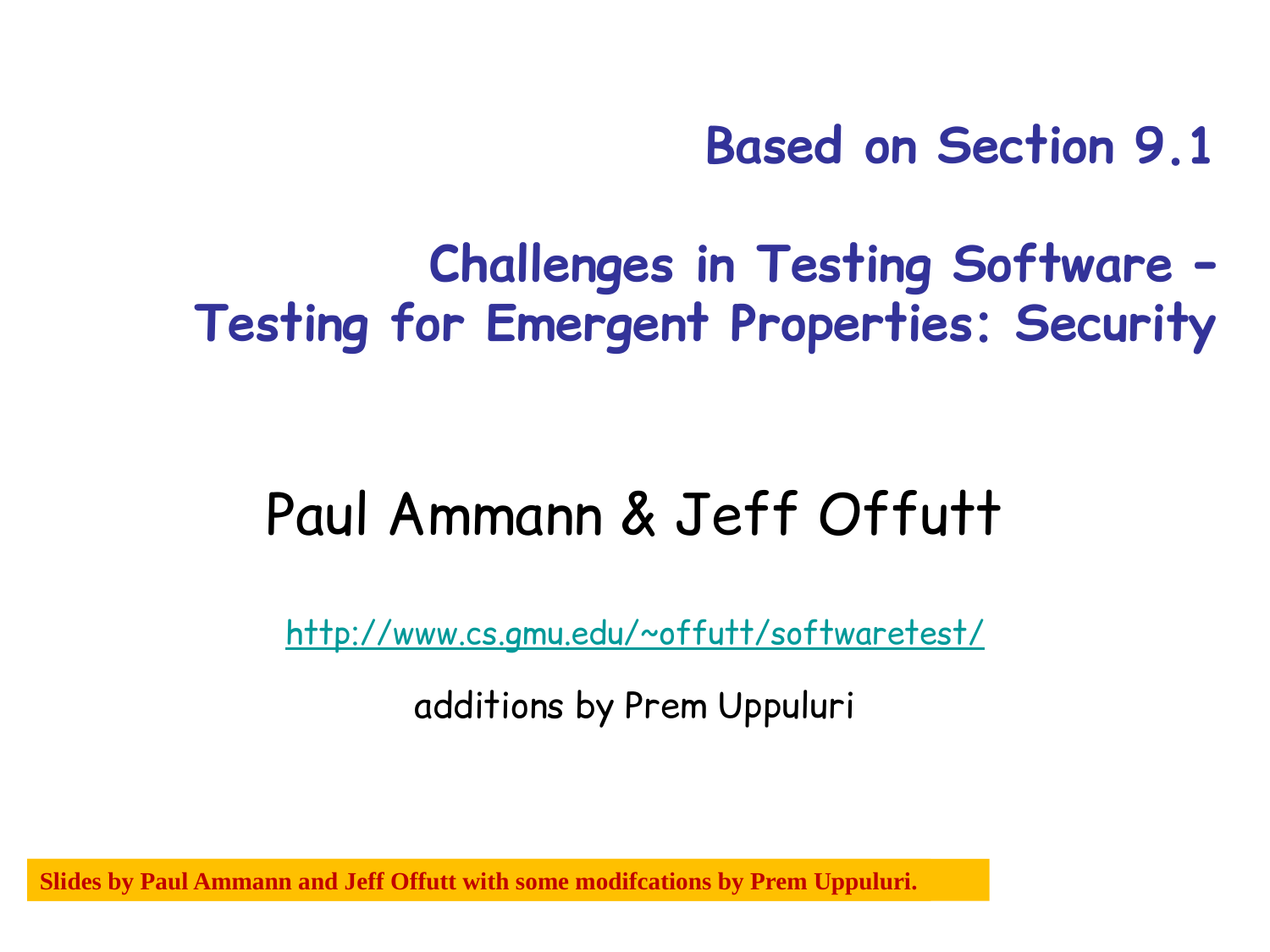

# Based on Section 9.1 Challenges in Testing Software – Testing for Emergent Properties: Security
Paul Ammann & Jeff Offutt

http://www.cs.gmu.edu/~offutt/softwaretest/

additions by Prem Uppuluri